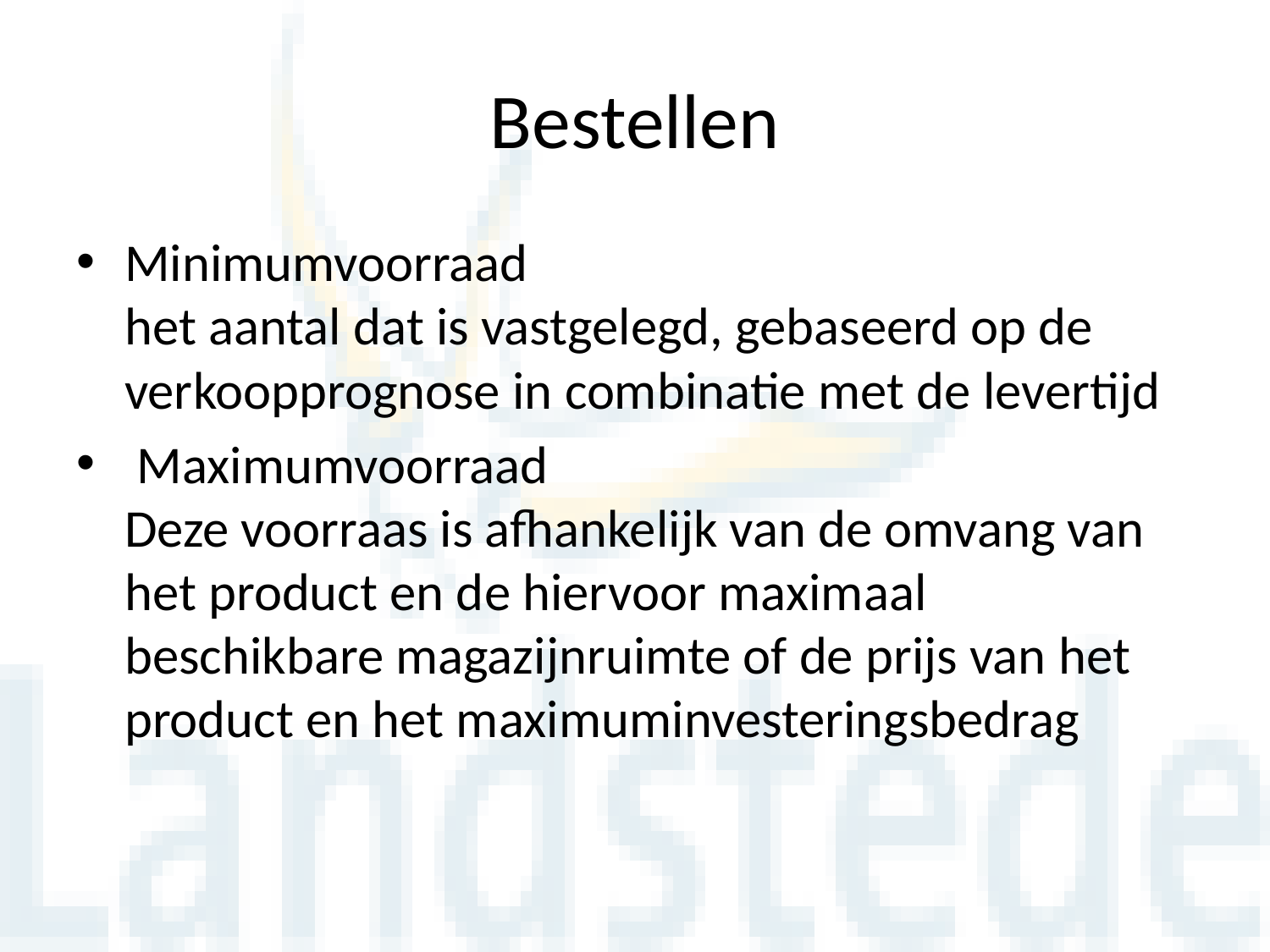

# Bestellen
Minimumvoorraad
het aantal dat is vastgelegd, gebaseerd op de verkoopprognose in combinatie met de levertijd
 Maximumvoorraad
Deze voorraas is afhankelijk van de omvang van het product en de hiervoor maximaal beschikbare magazijnruimte of de prijs van het product en het maximuminvesteringsbedrag